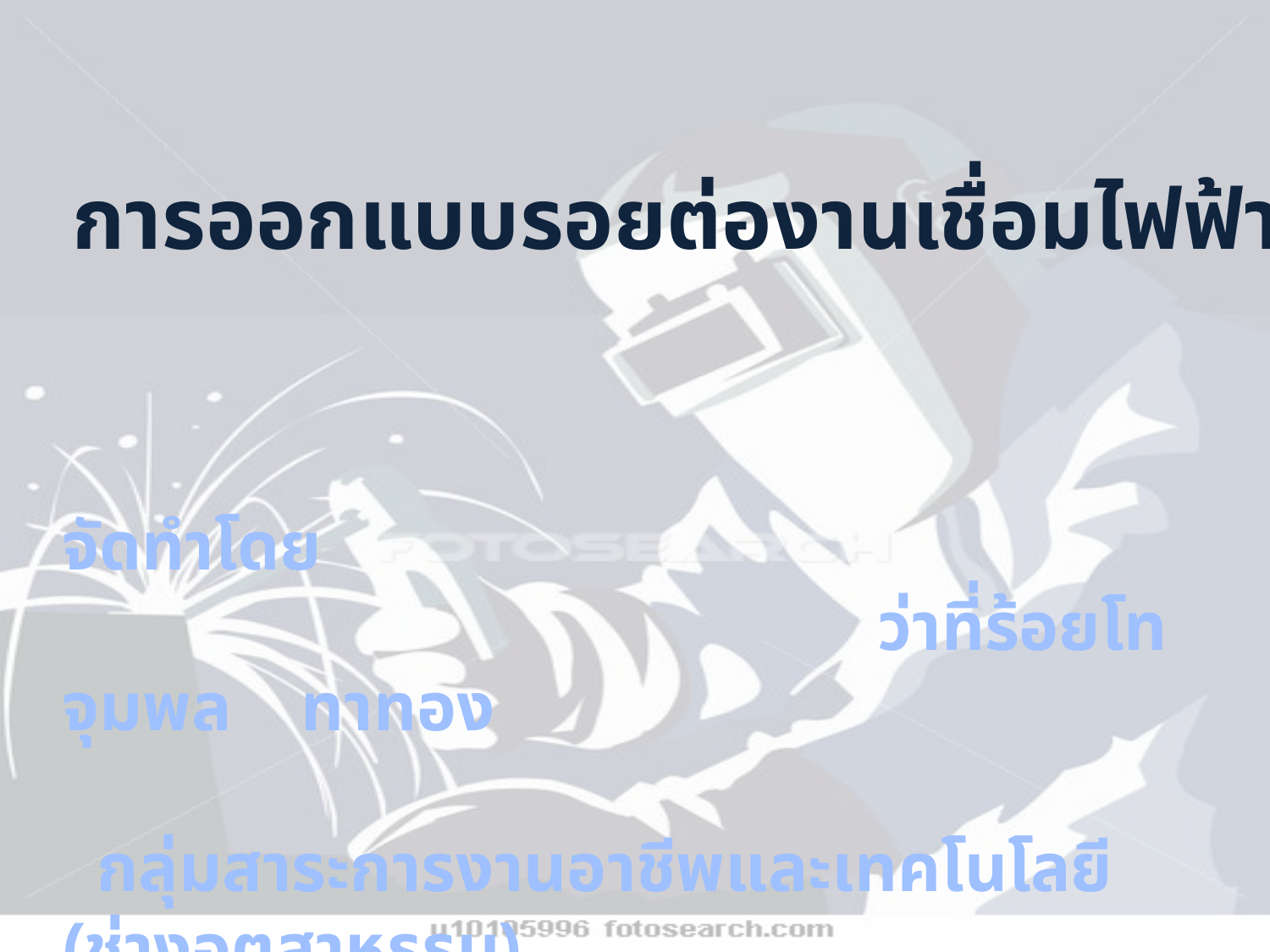

# การออกแบบรอยต่องานเชื่อมไฟฟ้า
                                               			  จัดทำโดย
                                               ว่าที่ร้อยโท จุมพล    ทาทอง

  กลุ่มสาระการงานอาชีพและเทคโนโลยี (ช่างอุตสาหรรม)
	              โรงเรียนสันทรายวิทยาคม
                อำเภอสันทราย     จังหวัดเชียงใหม่